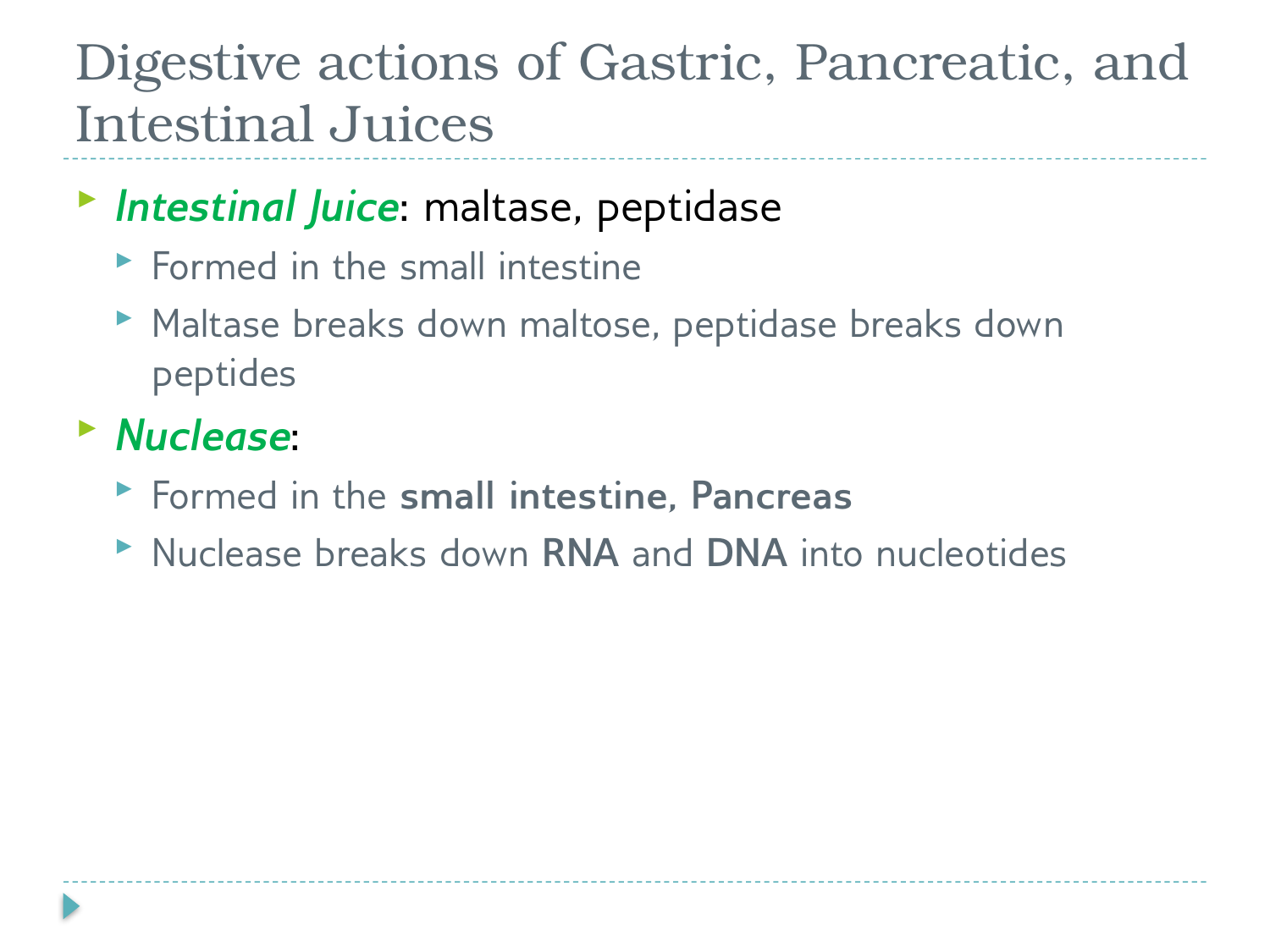

# Digestive actions of Gastric, Pancreatic, and Intestinal Juices
Intestinal Juice: maltase, peptidase
Formed in the small intestine
Maltase breaks down maltose, peptidase breaks down peptides
Nuclease:
Formed in the small intestine, Pancreas
Nuclease breaks down RNA and DNA into nucleotides